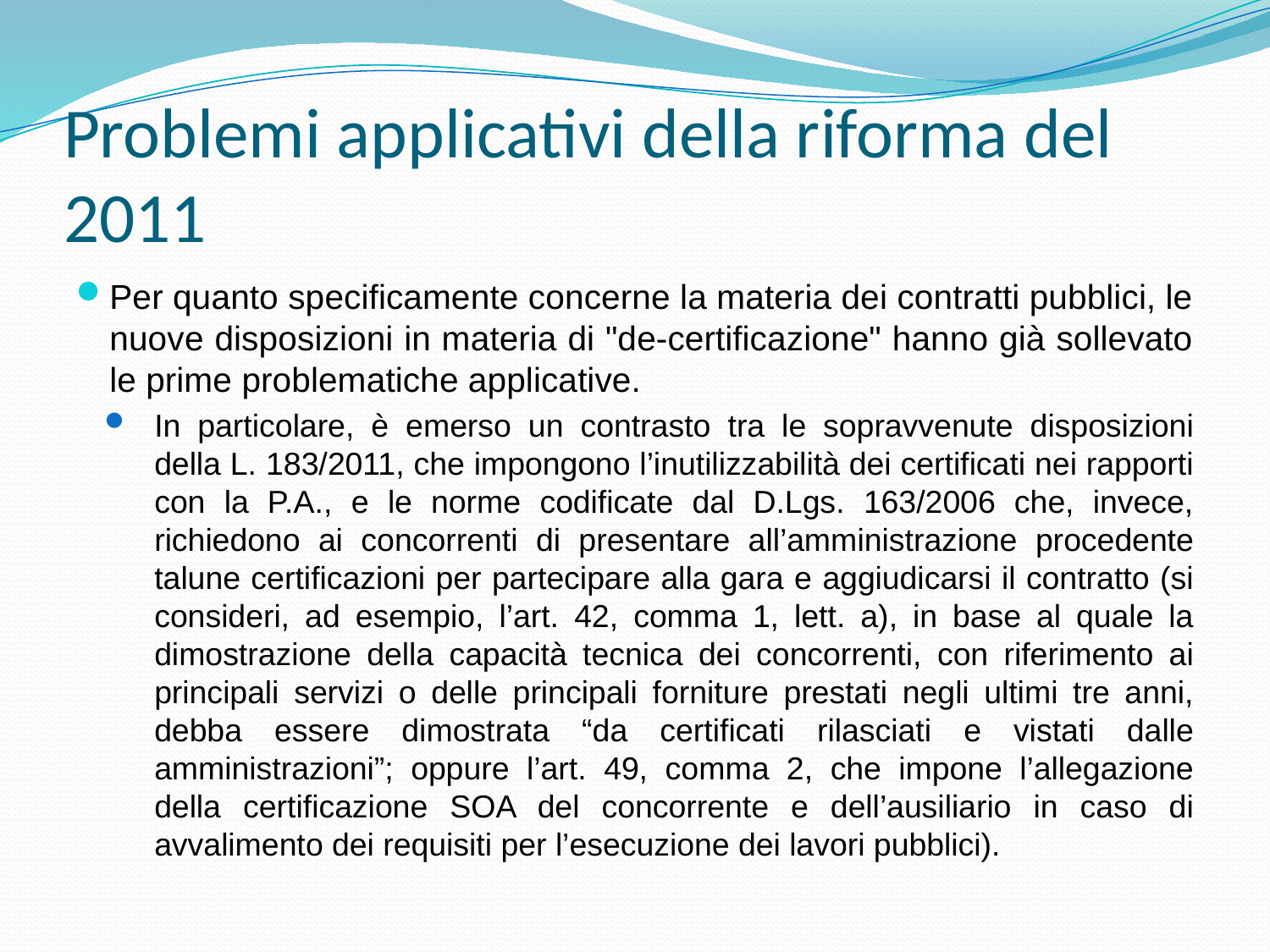

# Problemi applicativi della riforma del 2011
Per quanto specificamente concerne la materia dei contratti pubblici, le nuove disposizioni in materia di "de-certificazione" hanno già sollevato le prime problematiche applicative.
In particolare, è emerso un contrasto tra le sopravvenute disposizioni della L. 183/2011, che impongono l’inutilizzabilità dei certificati nei rapporti con la P.A., e le norme codificate dal D.Lgs. 163/2006 che, invece, richiedono ai concorrenti di presentare all’amministrazione procedente talune certificazioni per partecipare alla gara e aggiudicarsi il contratto (si consideri, ad esempio, l’art. 42, comma 1, lett. a), in base al quale la dimostrazione della capacità tecnica dei concorrenti, con riferimento ai principali servizi o delle principali forniture prestati negli ultimi tre anni, debba essere dimostrata “da certificati rilasciati e vistati dalle amministrazioni”; oppure l’art. 49, comma 2, che impone l’allegazione della certificazione SOA del concorrente e dell’ausiliario in caso di avvalimento dei requisiti per l’esecuzione dei lavori pubblici).